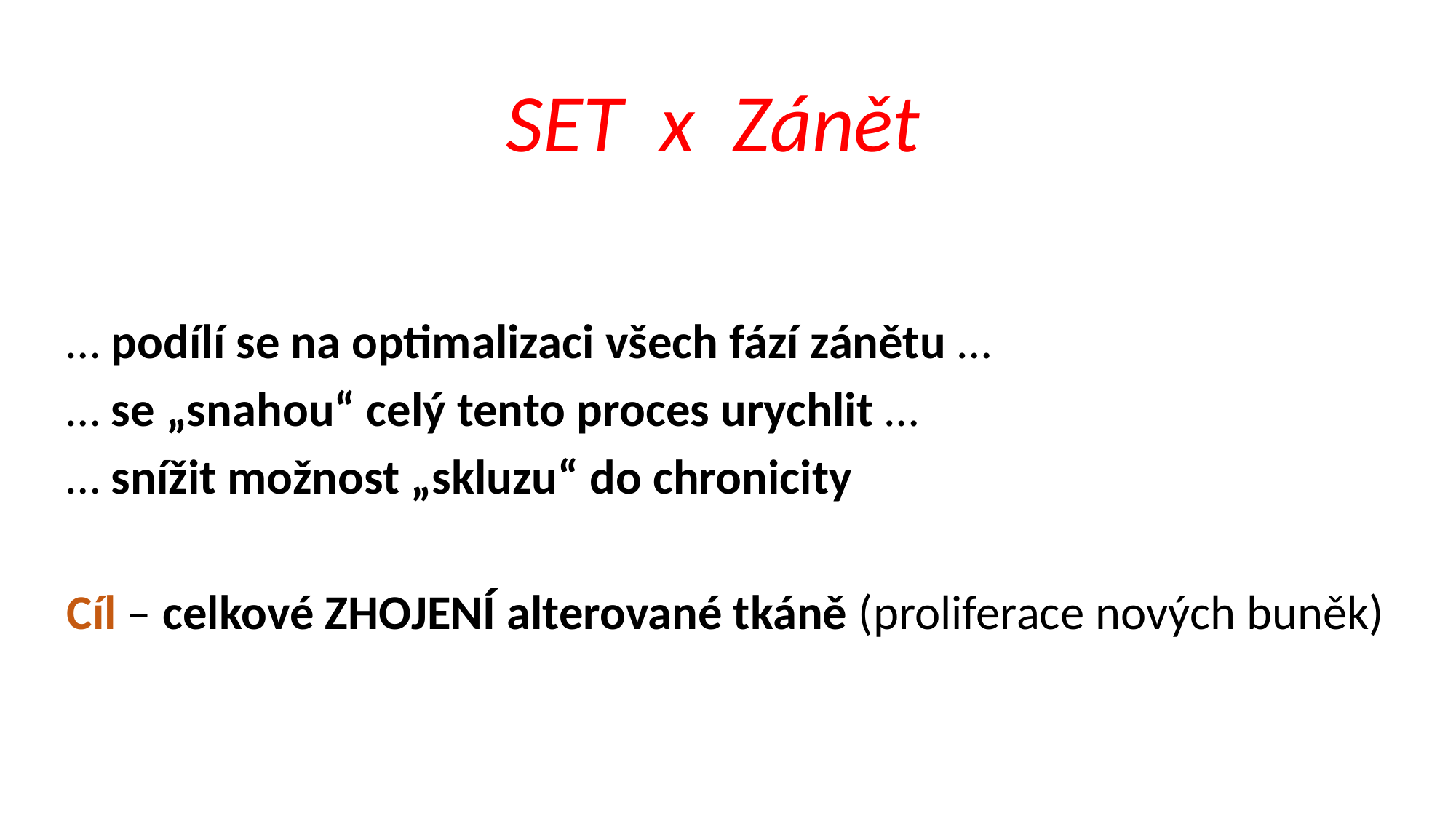

# SET  x  Zánět

… podílí se na optimalizaci všech fází zánětu …
… se „snahou“ celý tento proces urychlit …
… snížit možnost „skluzu“ do chronicity

Cíl – celkové ZHOJENÍ alterované tkáně (proliferace nových buněk)